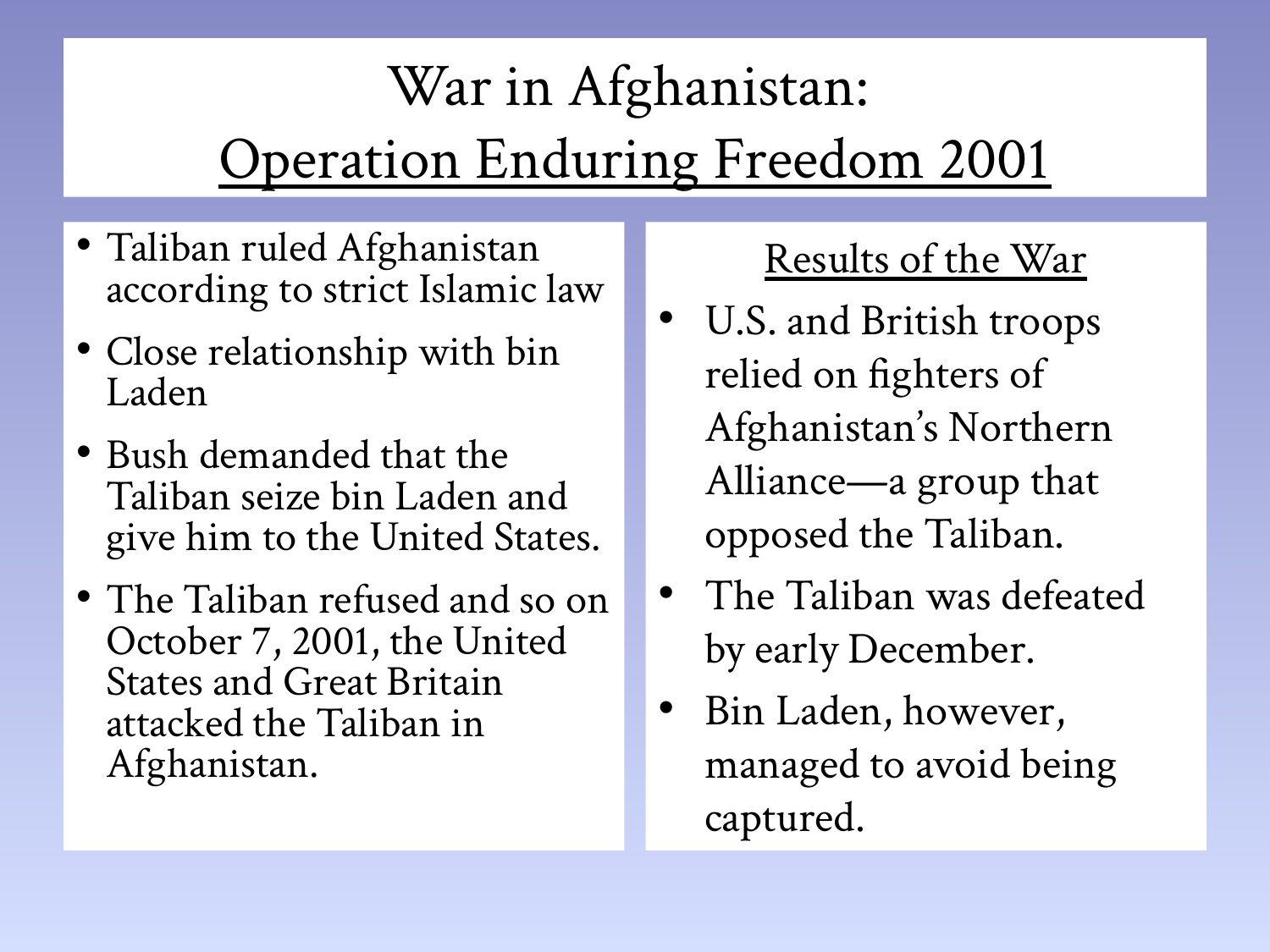

# War in Afghanistan: Operation Enduring Freedom 2001
Taliban ruled Afghanistan according to strict Islamic law
Close relationship with bin Laden
Bush demanded that the Taliban seize bin Laden and give him to the United States.
The Taliban refused and so on October 7, 2001, the United States and Great Britain attacked the Taliban in Afghanistan.

Results of the War
U.S. and British troops relied on fighters of Afghanistan’s Northern Alliance—a group that opposed the Taliban.
The Taliban was defeated by early December.
Bin Laden, however, managed to avoid being captured.